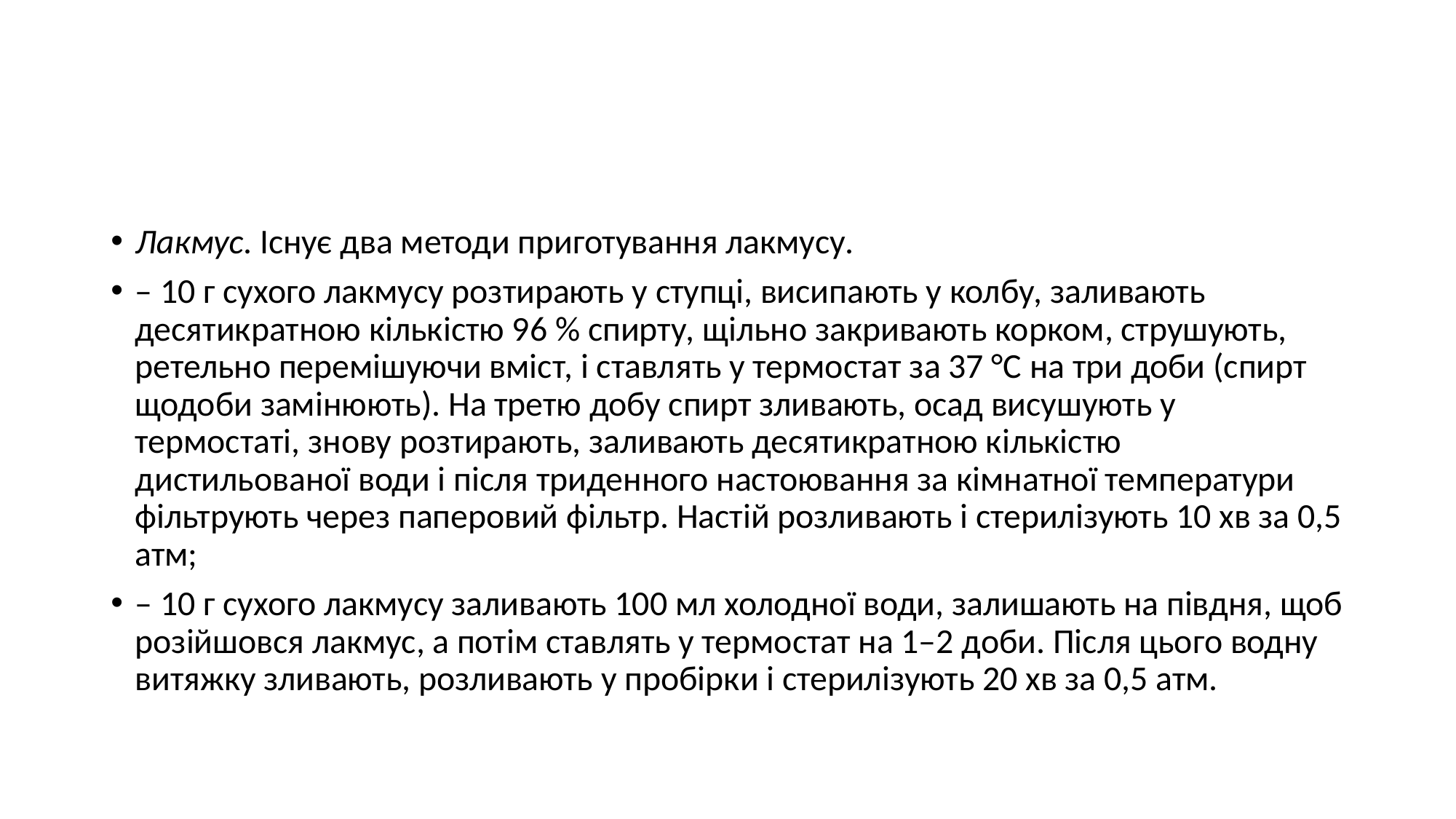

#
Лакмус. Існує два методи приготування лакмусу.
– 10 г сухого лакмусу розтирають у ступці, висипають у колбу, заливають десятикратною кількістю 96 % спирту, щільно закривають корком, струшують, ретельно перемішуючи вміст, і ставлять у термостат за 37 °С на три доби (спирт щодоби замінюють). На третю добу спирт зливають, осад висушують у термостаті, знову розтирають, заливають десятикратною кількістю дистильованої води і після триденного настоювання за кімнатної температури фільтрують через паперовий фільтр. Настій розливають і стерилізують 10 хв за 0,5 атм;
– 10 г сухого лакмусу заливають 100 мл холодної води, залишають на півдня, щоб розійшовся лакмус, а потім ставлять у термостат на 1–2 доби. Після цього водну витяжку зливають, розливають у пробірки і стерилізують 20 хв за 0,5 атм.